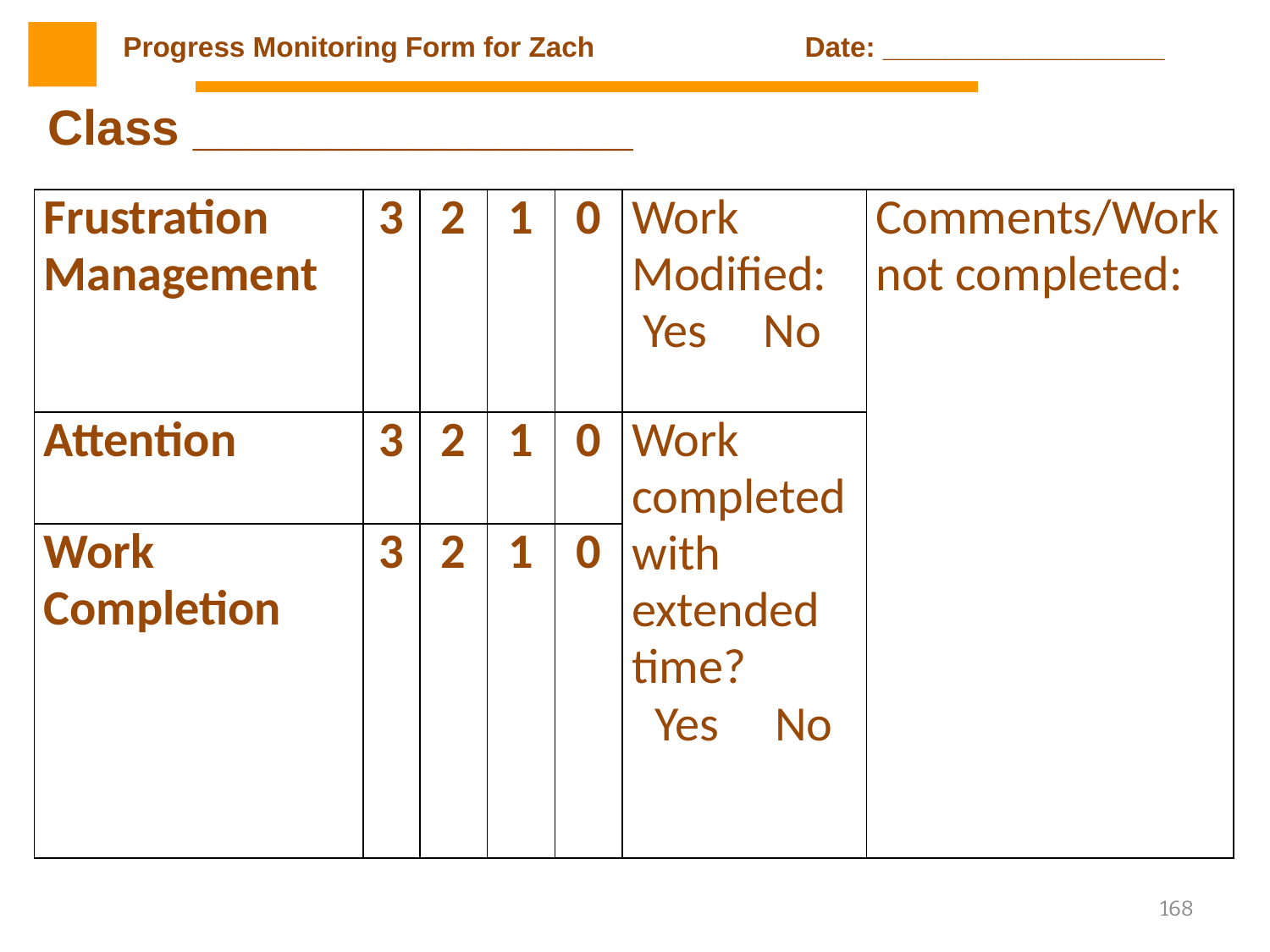

Progress Monitoring Form for Zach 		      Date: __________________
Class ________________
| Frustration Management | 3 | 2 | 1 | 0 | Work Modified: Yes No | Comments/Work not completed: |
| --- | --- | --- | --- | --- | --- | --- |
| Attention | 3 | 2 | 1 | 0 | Work completed with extended time? Yes No |  |
| Work Completion | 3 | 2 | 1 | 0 |  |  |
168